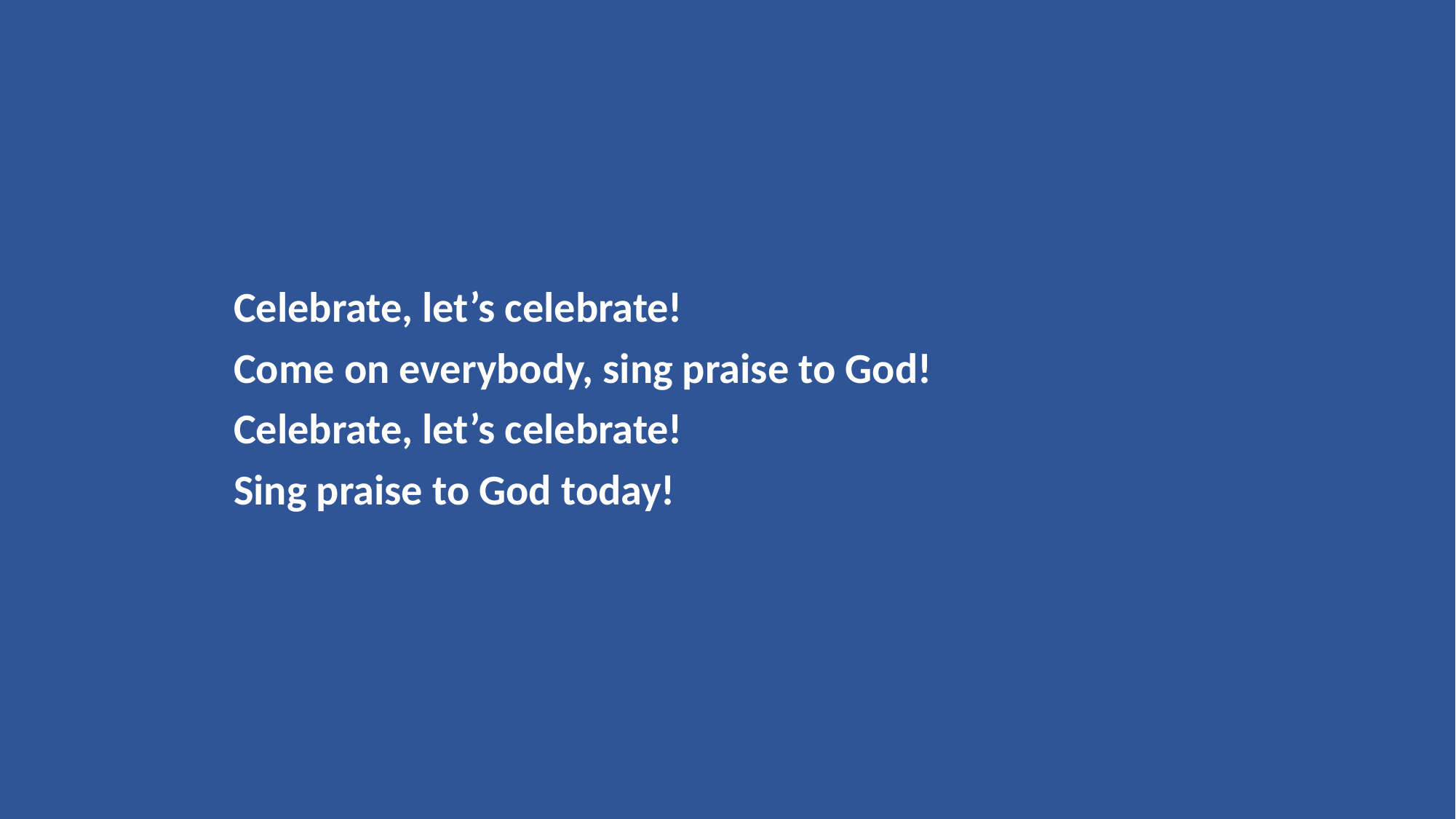

Celebrate, let’s celebrate!
Come on everybody, sing praise to God!
Celebrate, let’s celebrate!
Sing praise to God today!